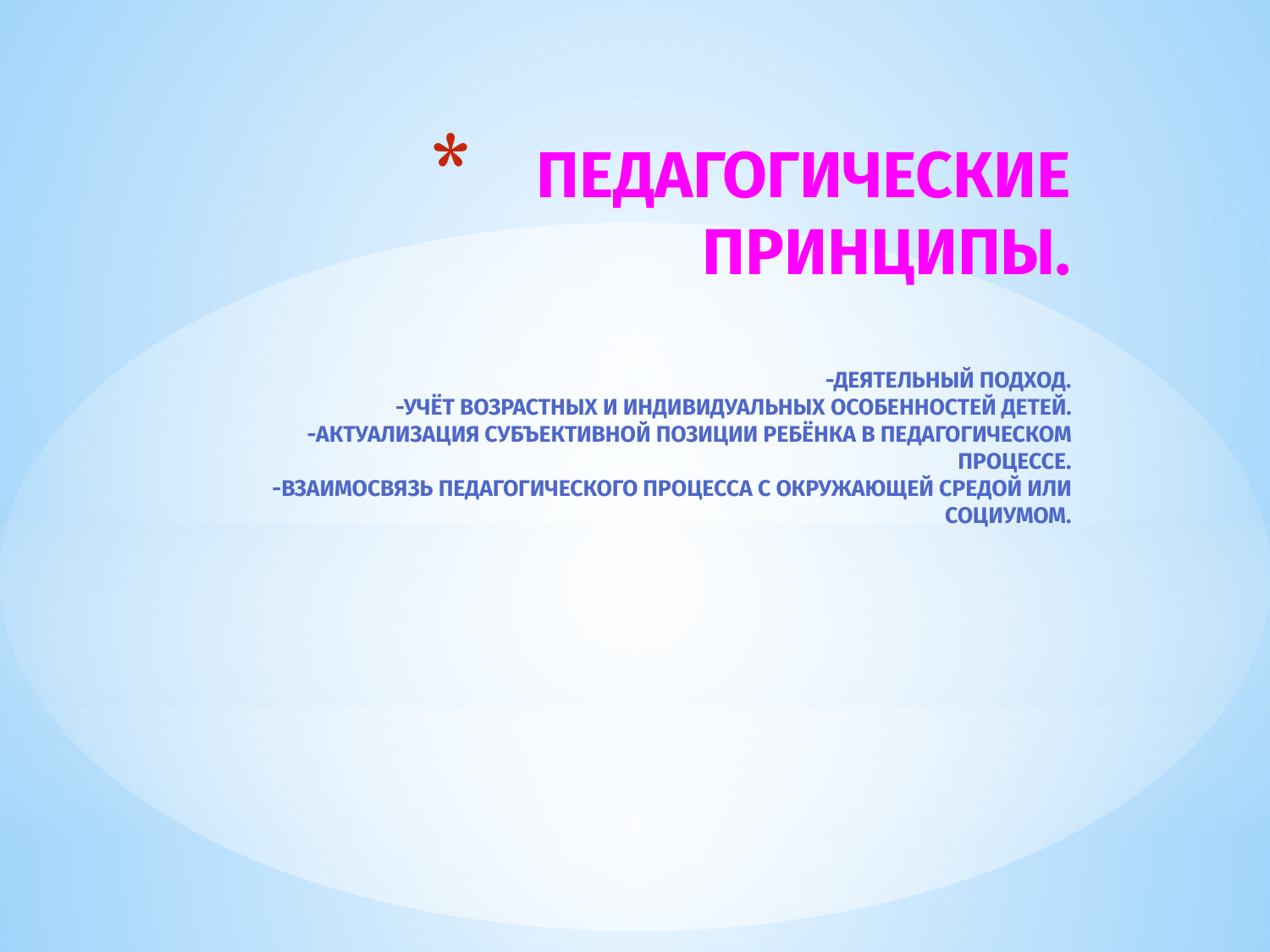

# ПЕДАГОГИЧЕСКИЕ ПРИНЦИПЫ. -ДЕЯТЕЛЬНЫЙ ПОДХОД. -УЧЁТ ВОЗРАСТНЫХ И ИНДИВИДУАЛЬНЫХ ОСОБЕННОСТЕЙ ДЕТЕЙ. -АКТУАЛИЗАЦИЯ СУБЪЕКТИВНОЙ ПОЗИЦИИ РЕБЁНКА В ПЕДАГОГИЧЕСКОМ ПРОЦЕССЕ. -ВЗАИМОСВЯЗЬ ПЕДАГОГИЧЕСКОГО ПРОЦЕССА С ОКРУЖАЮЩЕЙ СРЕДОЙ ИЛИ СОЦИУМОМ.